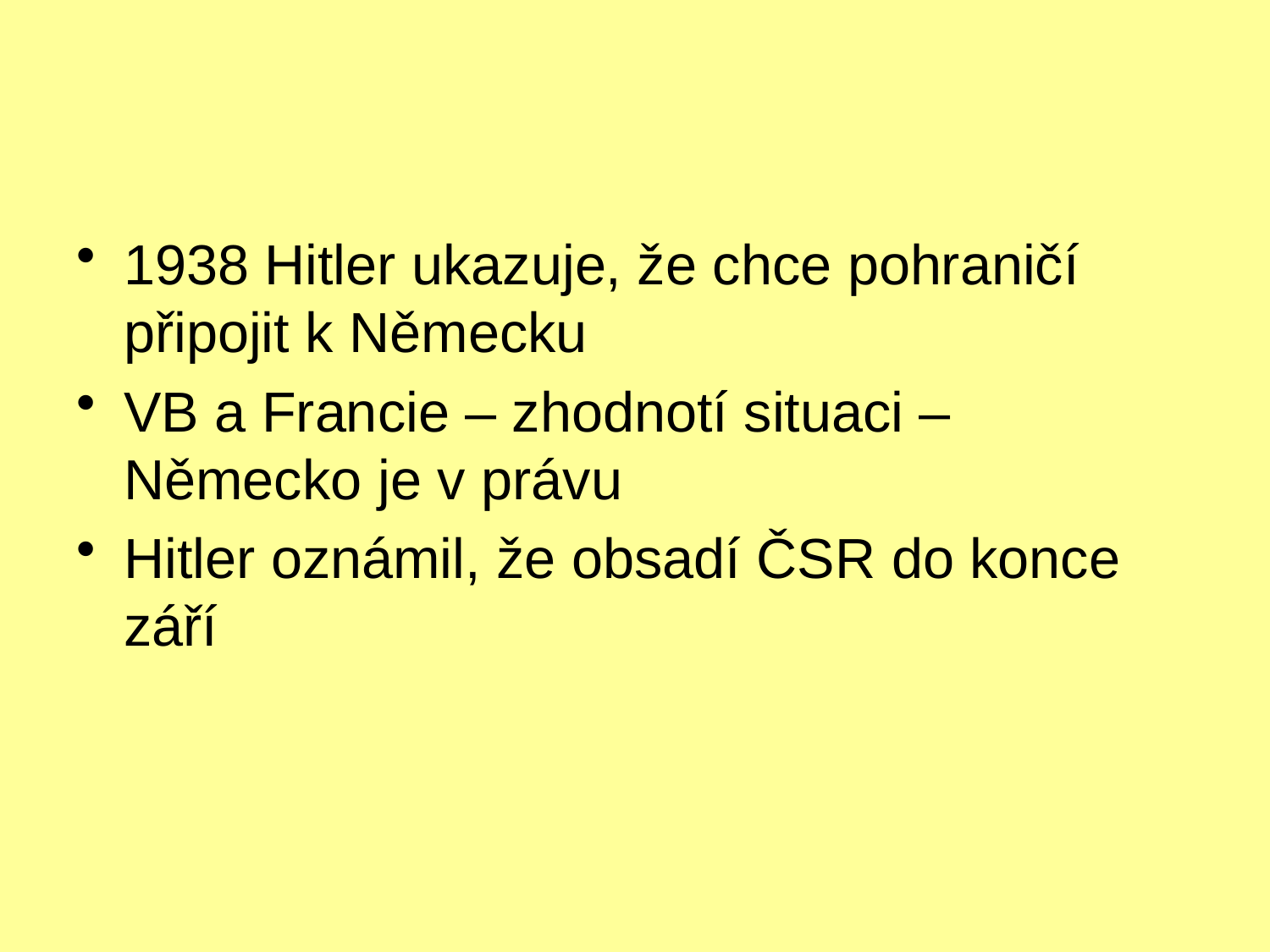

#
1938 Hitler ukazuje, že chce pohraničí připojit k Německu
VB a Francie – zhodnotí situaci – Německo je v právu
Hitler oznámil, že obsadí ČSR do konce září